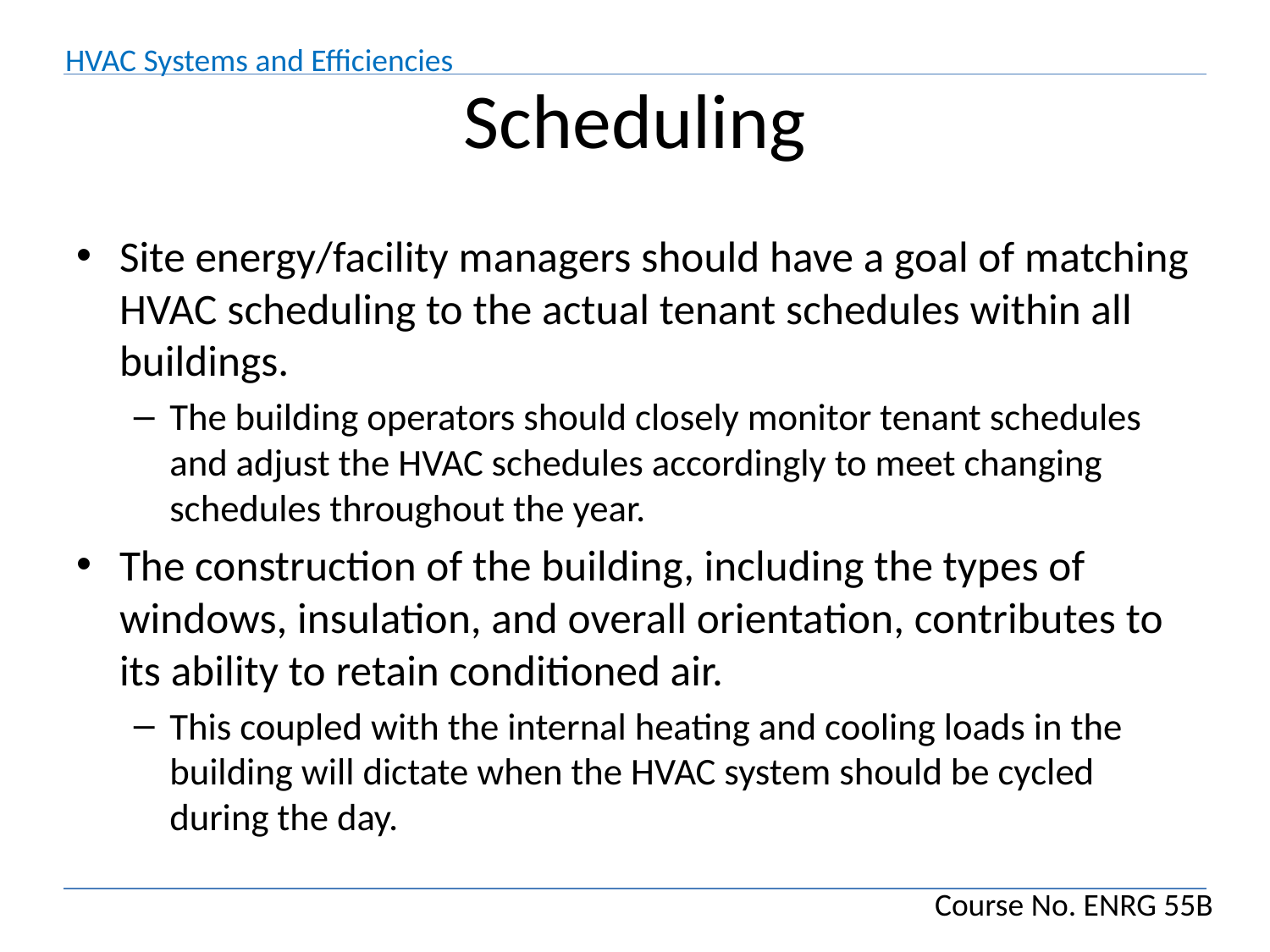

# Scheduling
Site energy/facility managers should have a goal of matching HVAC scheduling to the actual tenant schedules within all buildings.
The building operators should closely monitor tenant schedules and adjust the HVAC schedules accordingly to meet changing schedules throughout the year.
The construction of the building, including the types of windows, insulation, and overall orientation, contributes to its ability to retain conditioned air.
This coupled with the internal heating and cooling loads in the building will dictate when the HVAC system should be cycled during the day.